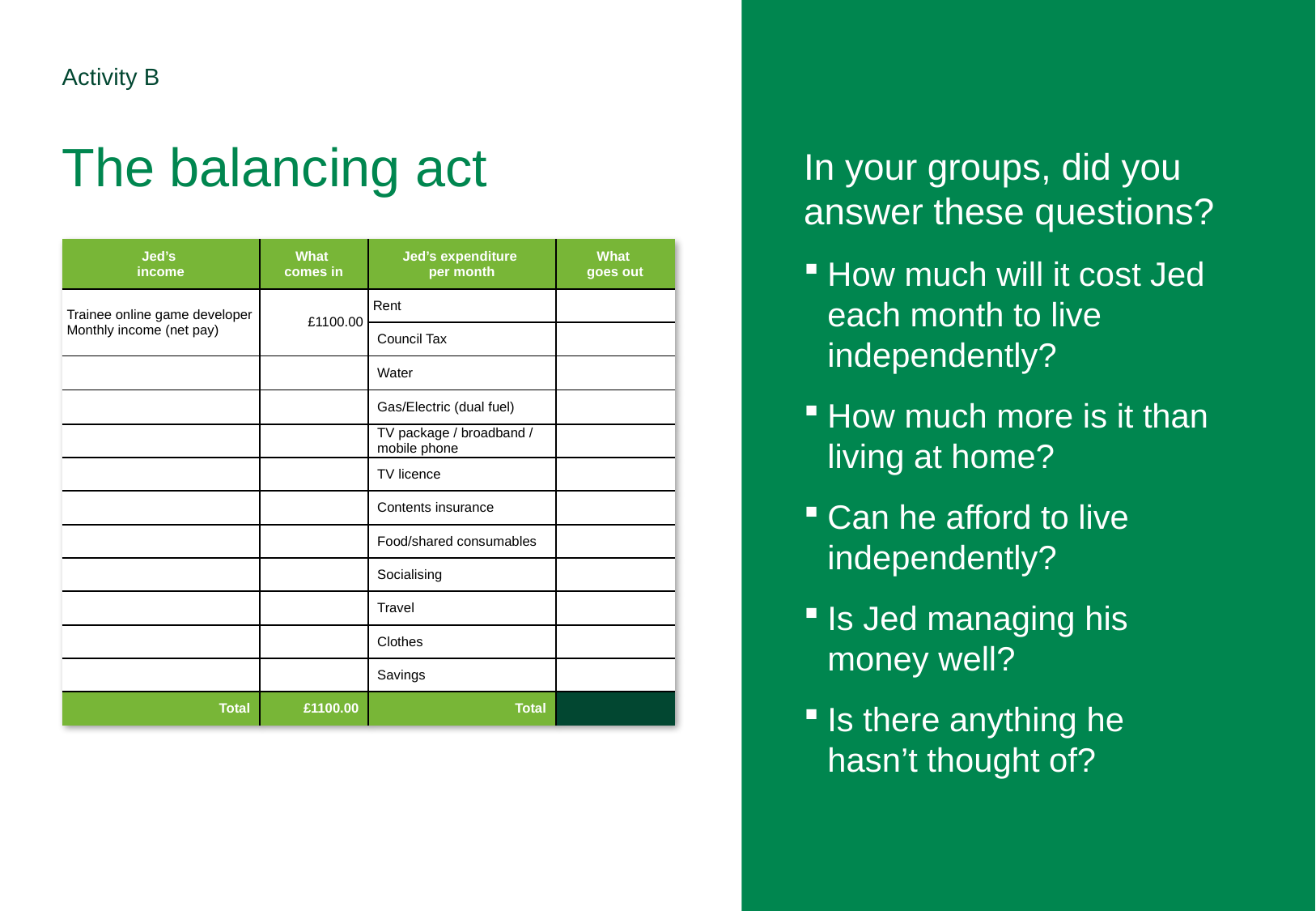

In your groups, did you answer these questions?
How much will it cost Jed each month to live independently?
How much more is it than living at home?
Can he afford to live independently?
Is Jed managing his money well?
Is there anything he hasn’t thought of?
Activity B
The balancing act
| Jed’s income | What comes in | Jed’s expenditure per month | What goes out |
| --- | --- | --- | --- |
| Trainee online game developer Monthly income (net pay) | £1100.00 | Rent |  |
|  |  | Council Tax |  |
|  |  | Water |  |
|  |  | Gas/Electric (dual fuel) |  |
|  |  | TV package / broadband / mobile phone |  |
|  |  | TV licence |  |
|  |  | Contents insurance |  |
|  |  | Food/shared consumables |  |
|  |  | Socialising |  |
|  |  | Travel |  |
|  |  | Clothes |  |
|  |  | Savings |  |
| Total | £1100.00 | Total |  |